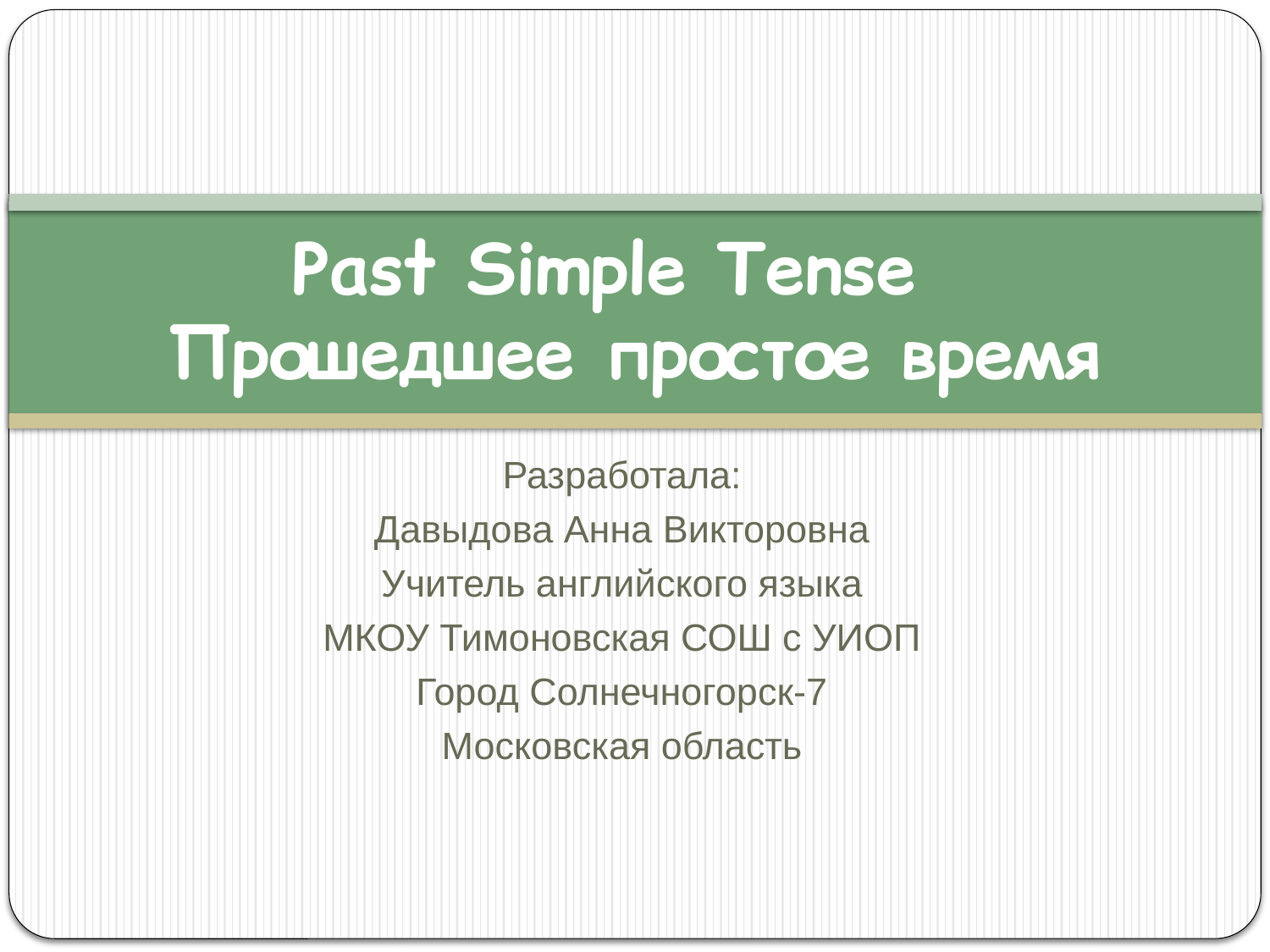

# Past Simple Tense Прошедшее простое время
Разработала:
Давыдова Анна Викторовна
Учитель английского языка
МКОУ Тимоновская СОШ с УИОП
Город Солнечногорск-7
Московская область